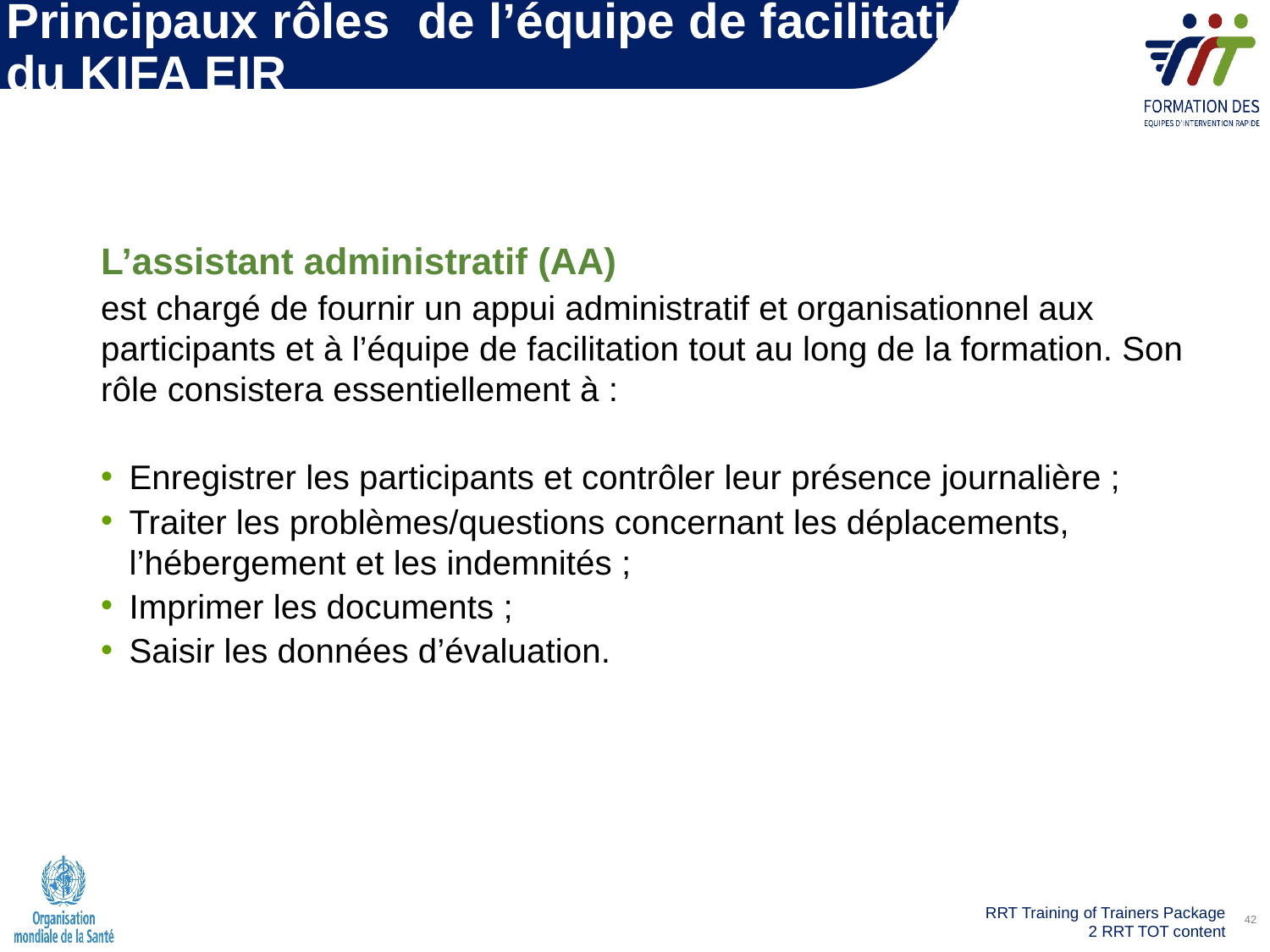

Principaux rôles  de l’équipe de facilitation du KIFA EIR
L’assistant administratif (AA)
est chargé de fournir un appui administratif et organisationnel aux participants et à l’équipe de facilitation tout au long de la formation. Son rôle consistera essentiellement à :

Enregistrer les participants et contrôler leur présence journalière ;
Traiter les problèmes/questions concernant les déplacements, l’hébergement et les indemnités ;
Imprimer les documents ;
Saisir les données d’évaluation.